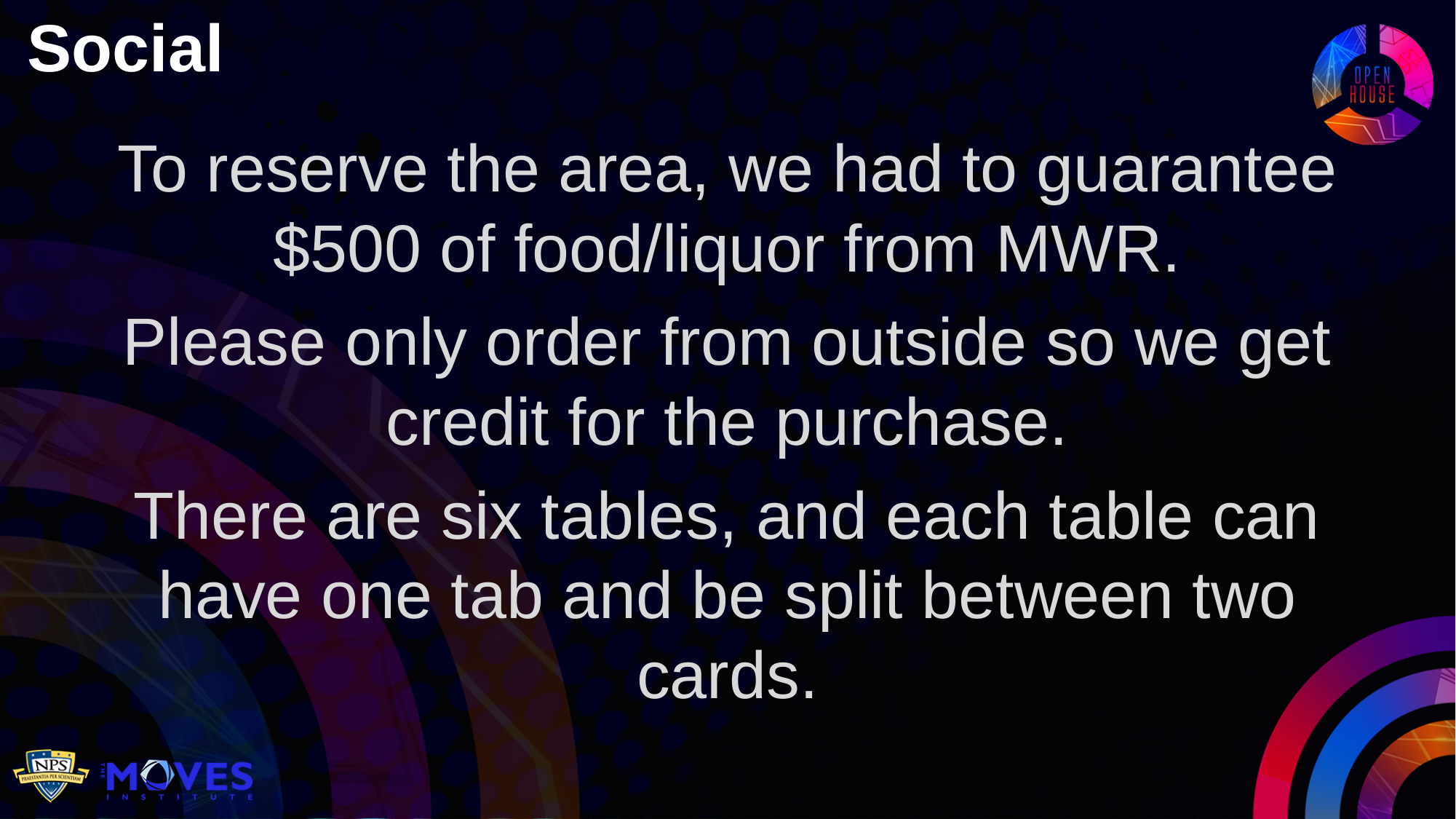

Social
To reserve the area, we had to guarantee $500 of food/liquor from MWR.
Please only order from outside so we get credit for the purchase.
There are six tables, and each table can have one tab and be split between two cards.